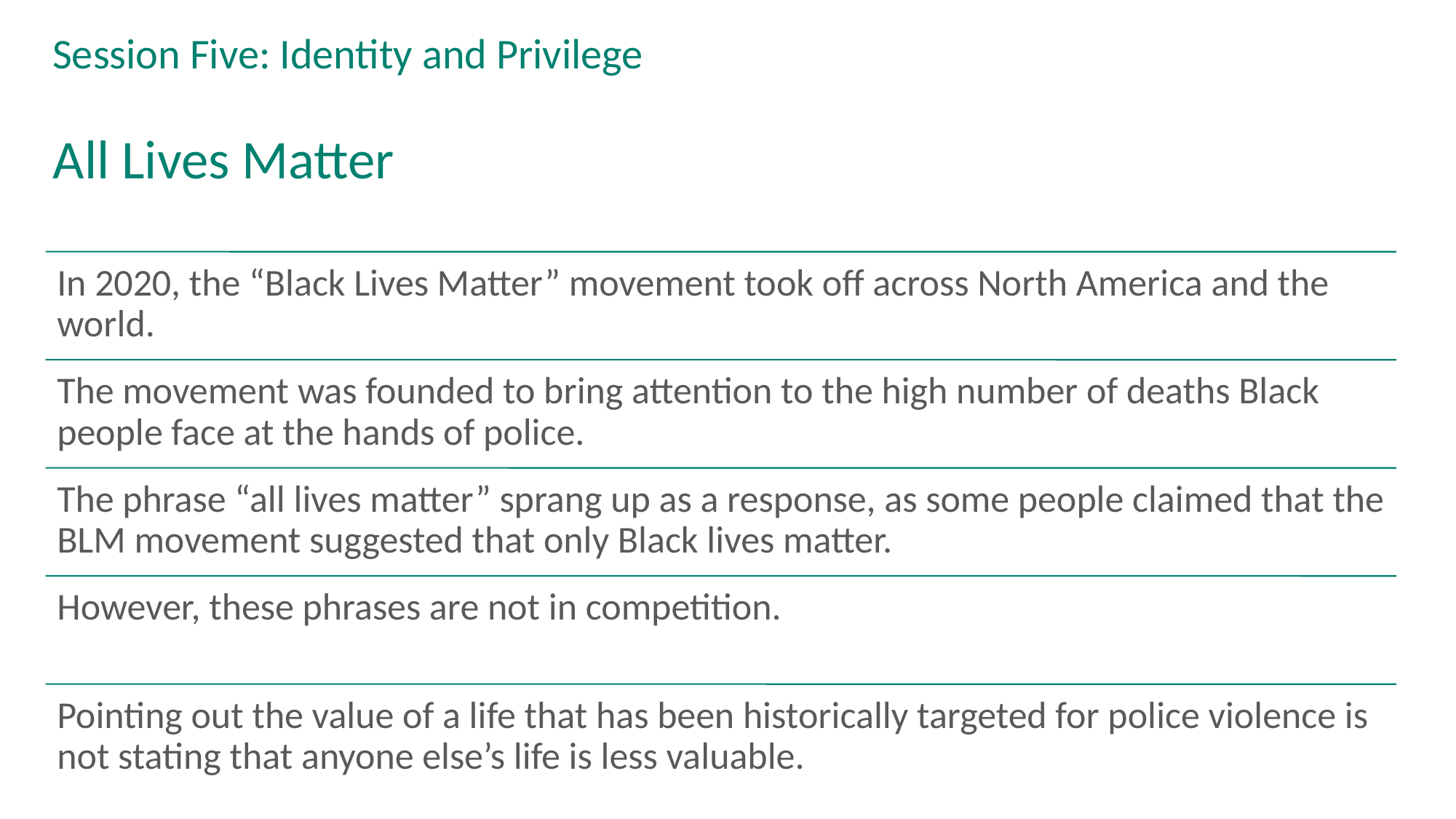

# Session Five: Identity and Privilege
All Lives Matter
In 2020, the “Black Lives Matter” movement took off across North America and the world.
The movement was founded to bring attention to the high number of deaths Black people face at the hands of police.
The phrase “all lives matter” sprang up as a response, as some people claimed that the BLM movement suggested that only Black lives matter.
However, these phrases are not in competition.
Pointing out the value of a life that has been historically targeted for police violence is not stating that anyone else’s life is less valuable.